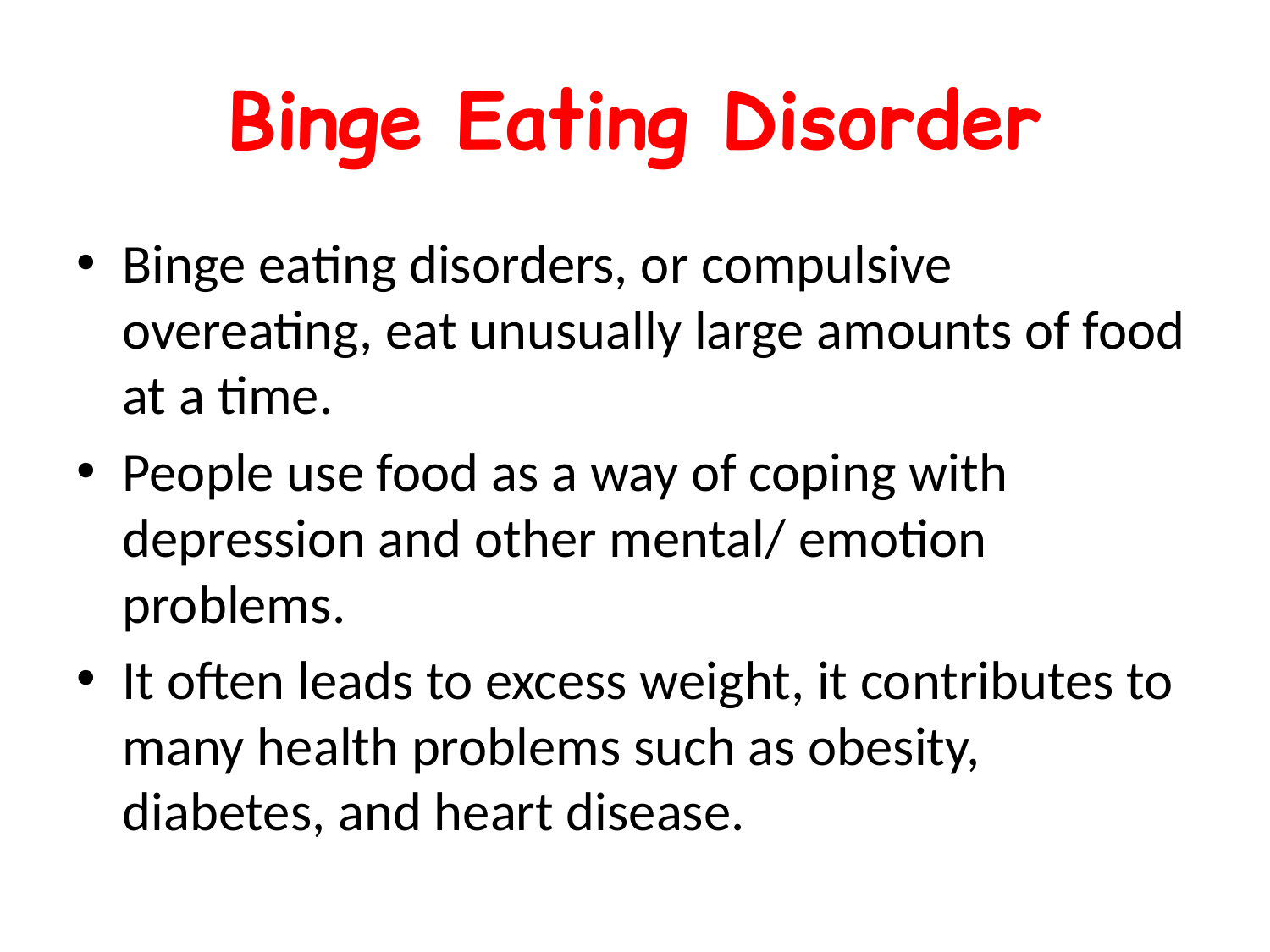

# Binge Eating Disorder
Binge eating disorders, or compulsive overeating, eat unusually large amounts of food at a time.
People use food as a way of coping with depression and other mental/ emotion problems.
It often leads to excess weight, it contributes to many health problems such as obesity, diabetes, and heart disease.